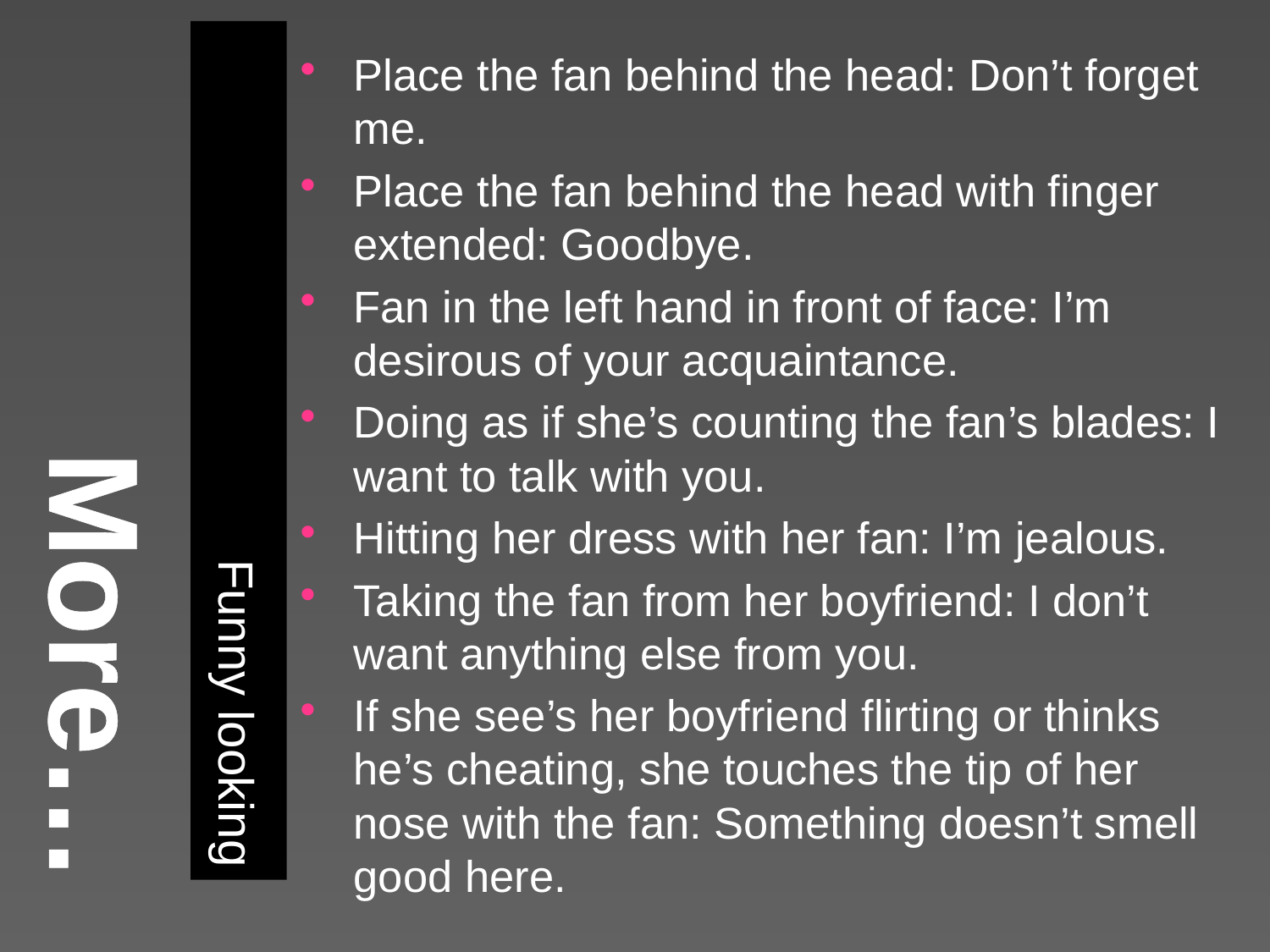

Funny looking
# More…
Place the fan behind the head: Don’t forget me.
Place the fan behind the head with finger extended: Goodbye.
Fan in the left hand in front of face: I’m desirous of your acquaintance.
Doing as if she’s counting the fan’s blades: I want to talk with you.
Hitting her dress with her fan: I’m jealous.
Taking the fan from her boyfriend: I don’t want anything else from you.
If she see’s her boyfriend flirting or thinks he’s cheating, she touches the tip of her nose with the fan: Something doesn’t smell good here.